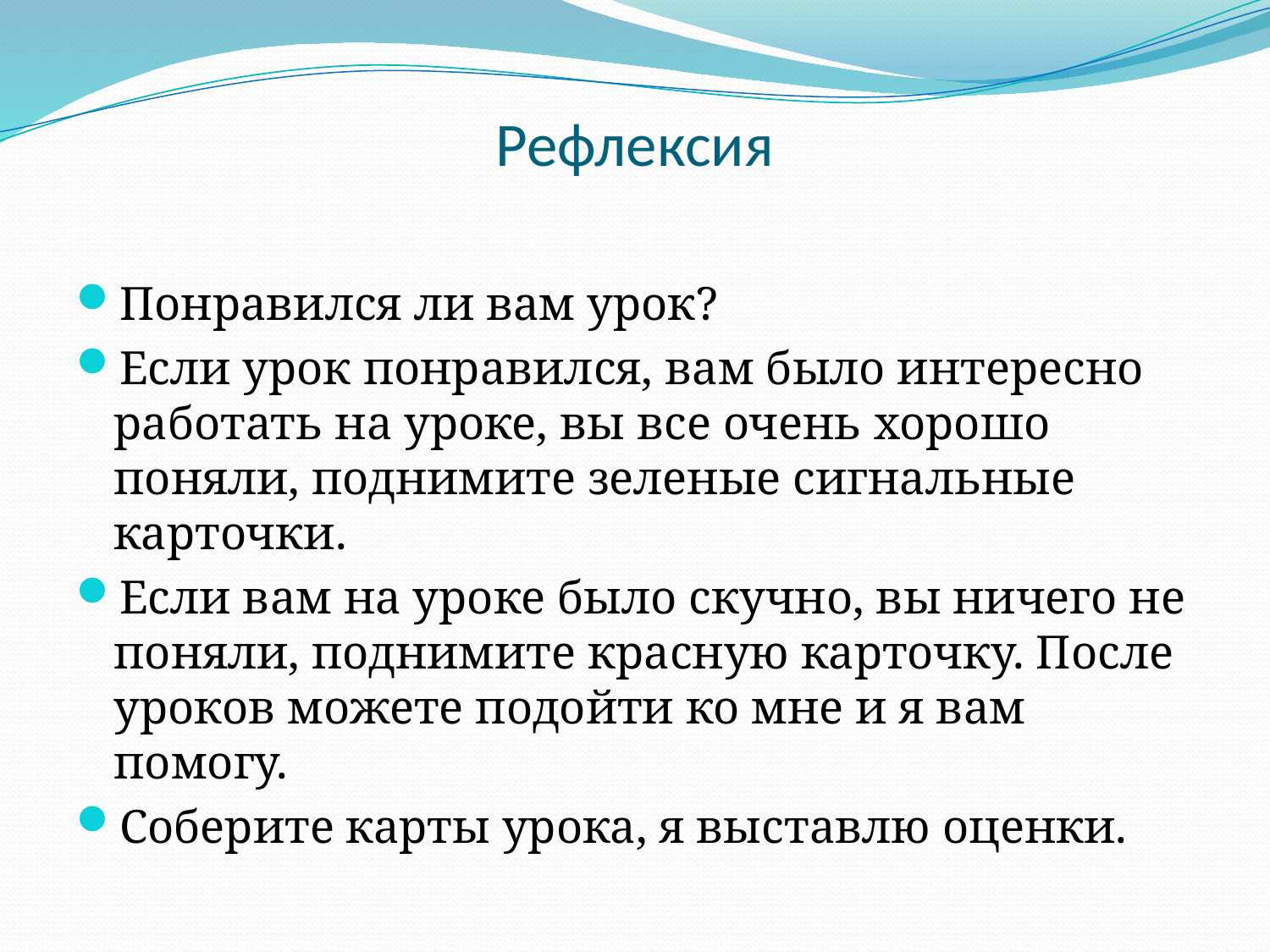

# Рефлексия
Понравился ли вам урок?
Если урок понравился, вам было интересно работать на уроке, вы все очень хорошо поняли, поднимите зеленые сигнальные карточки.
Если вам на уроке было скучно, вы ничего не поняли, поднимите красную карточку. После уроков можете подойти ко мне и я вам помогу.
Соберите карты урока, я выставлю оценки.